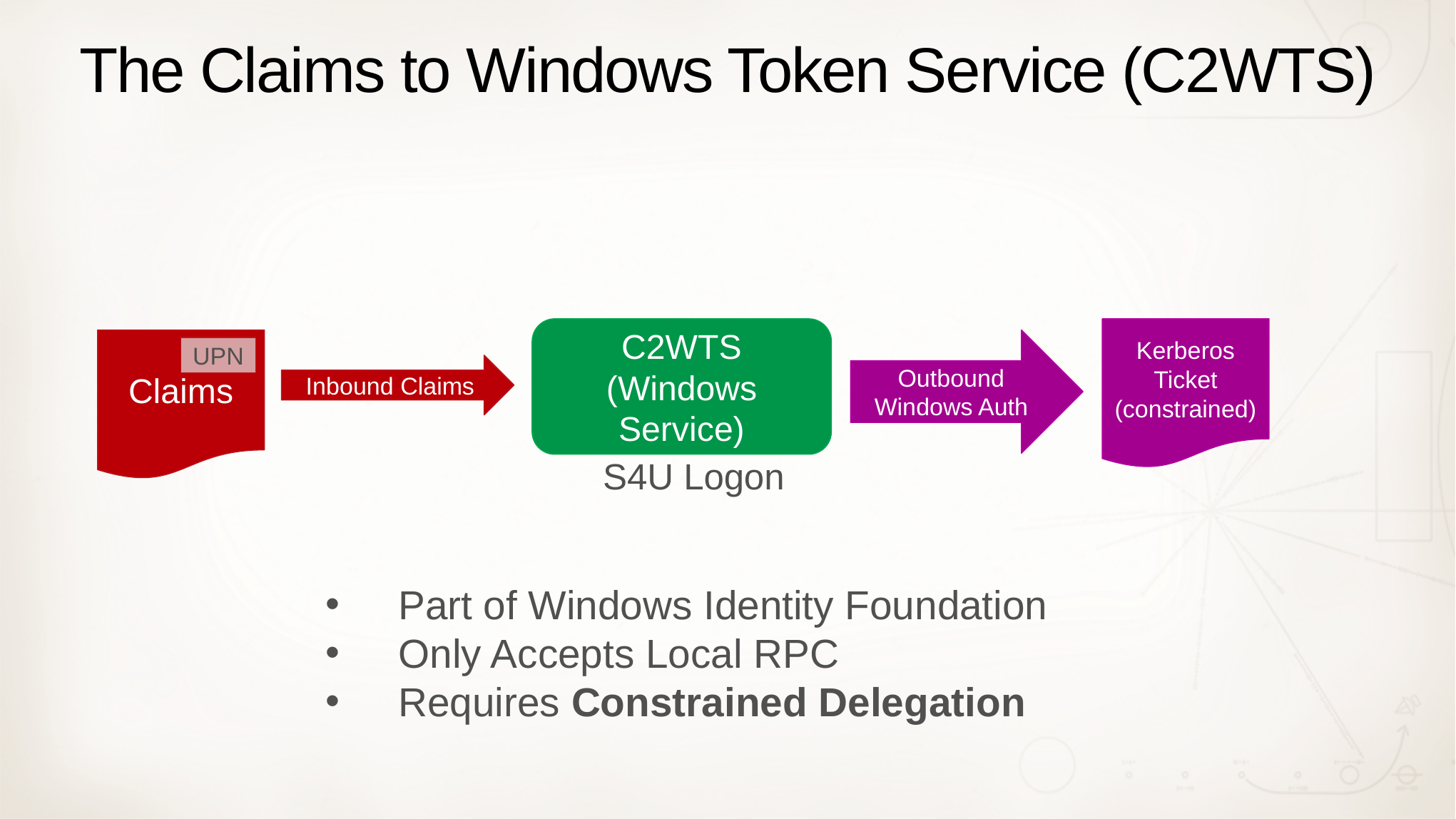

# The Claims to Windows Token Service (C2WTS)
C2WTS
(Windows Service)
Kerberos Ticket (constrained)
Outbound Windows Auth
Claims
UPN
Inbound Claims

S4U Logon
Part of Windows Identity Foundation
Only Accepts Local RPC
Requires Constrained Delegation